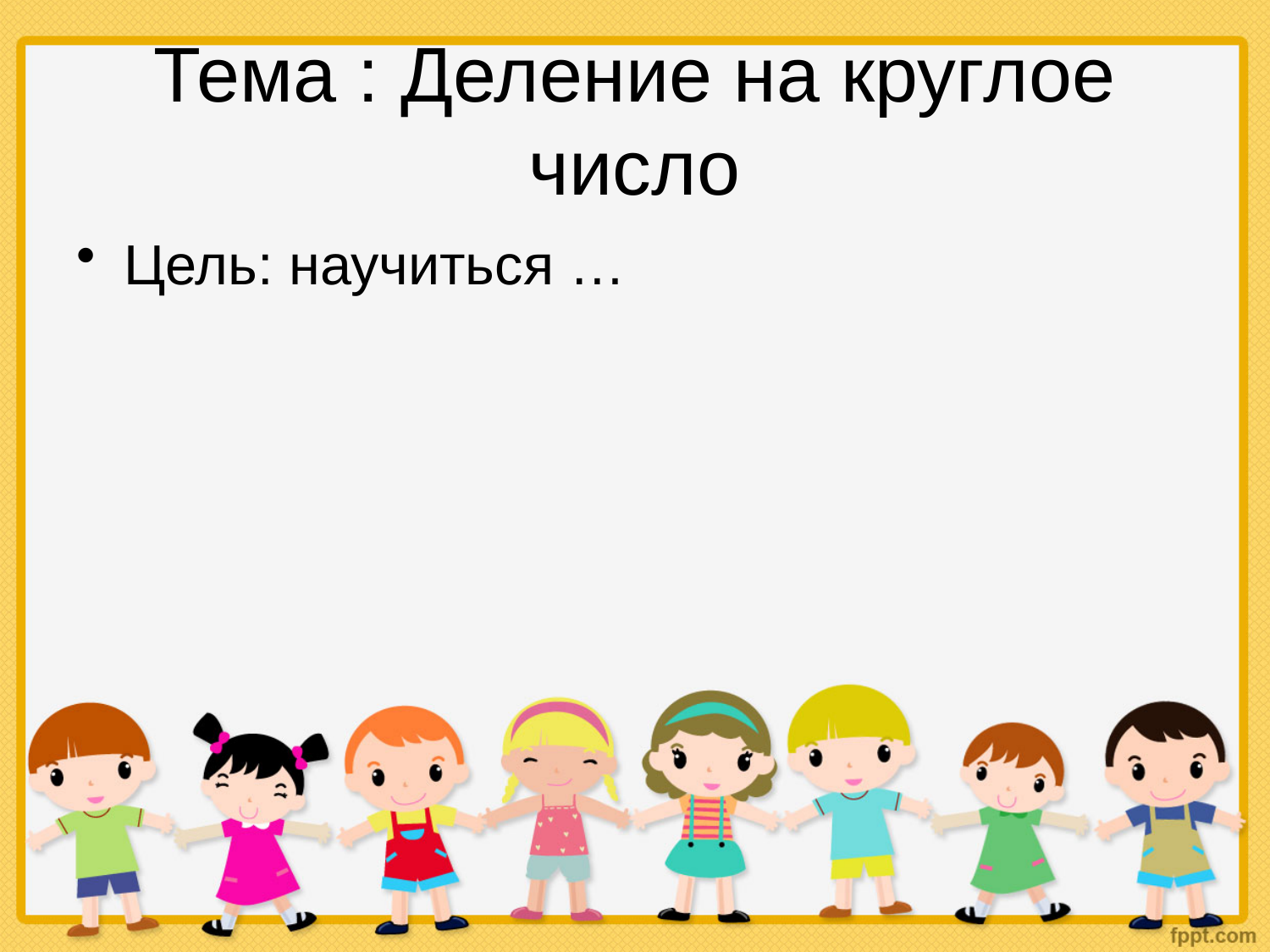

# Тема : Деление на круглое число
Цель: научиться …